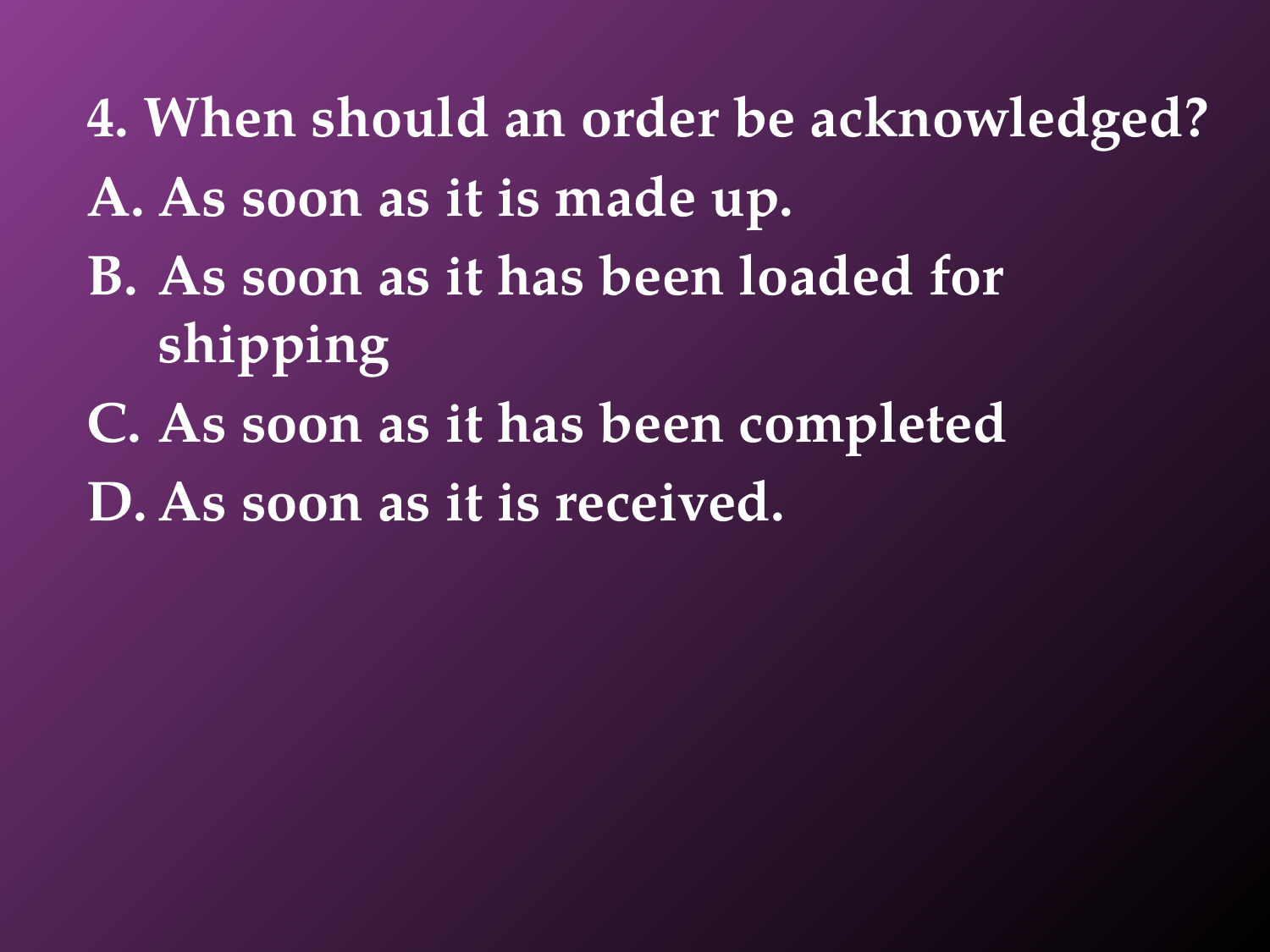

4. When should an order be acknowledged?
As soon as it is made up.
As soon as it has been loaded for shipping
As soon as it has been completed
As soon as it is received.